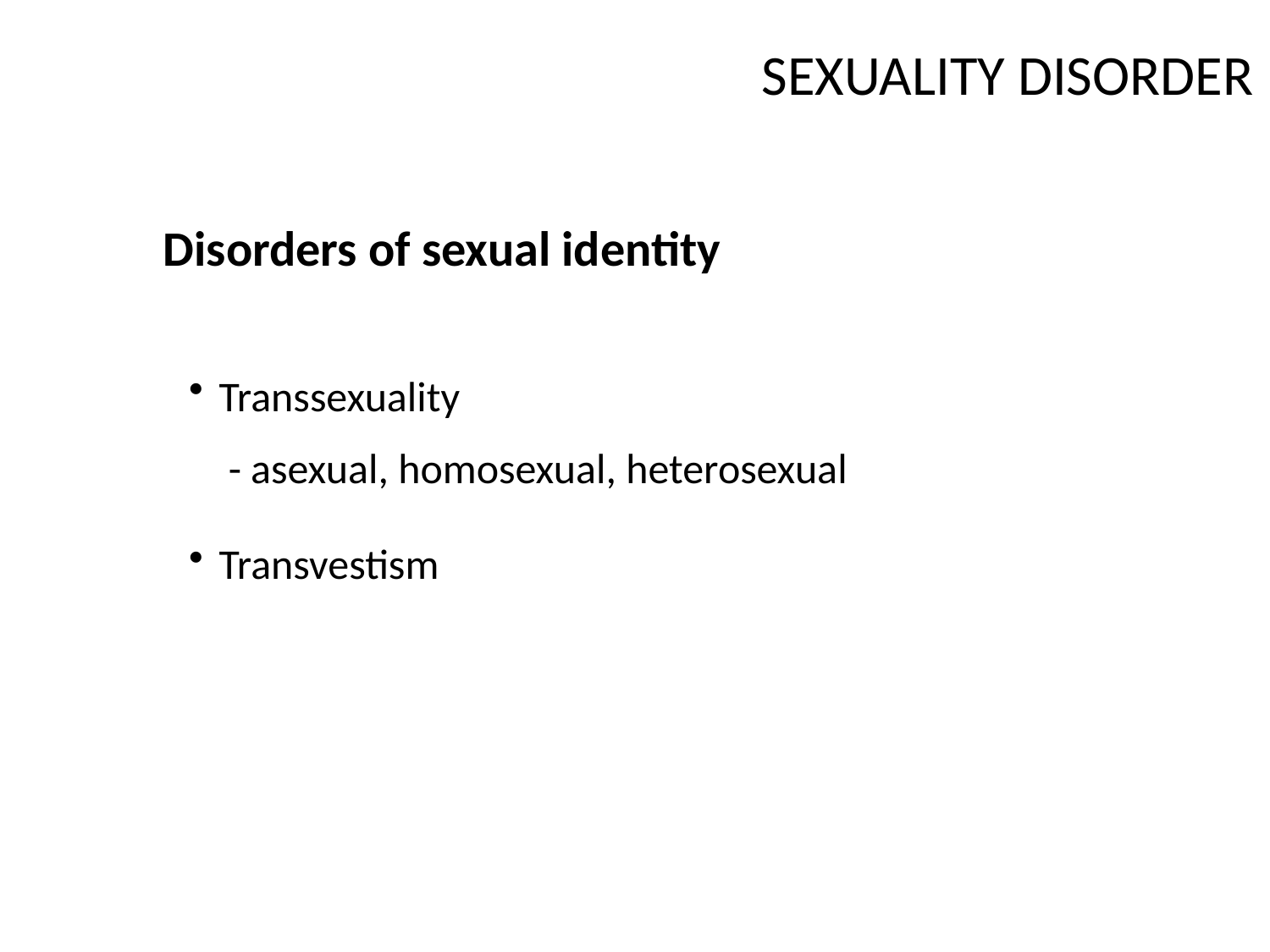

SEXUALITY DISORDER
#
Disorders of sexual identity
Transsexuality
 - asexual, homosexual, heterosexual

Transvestism